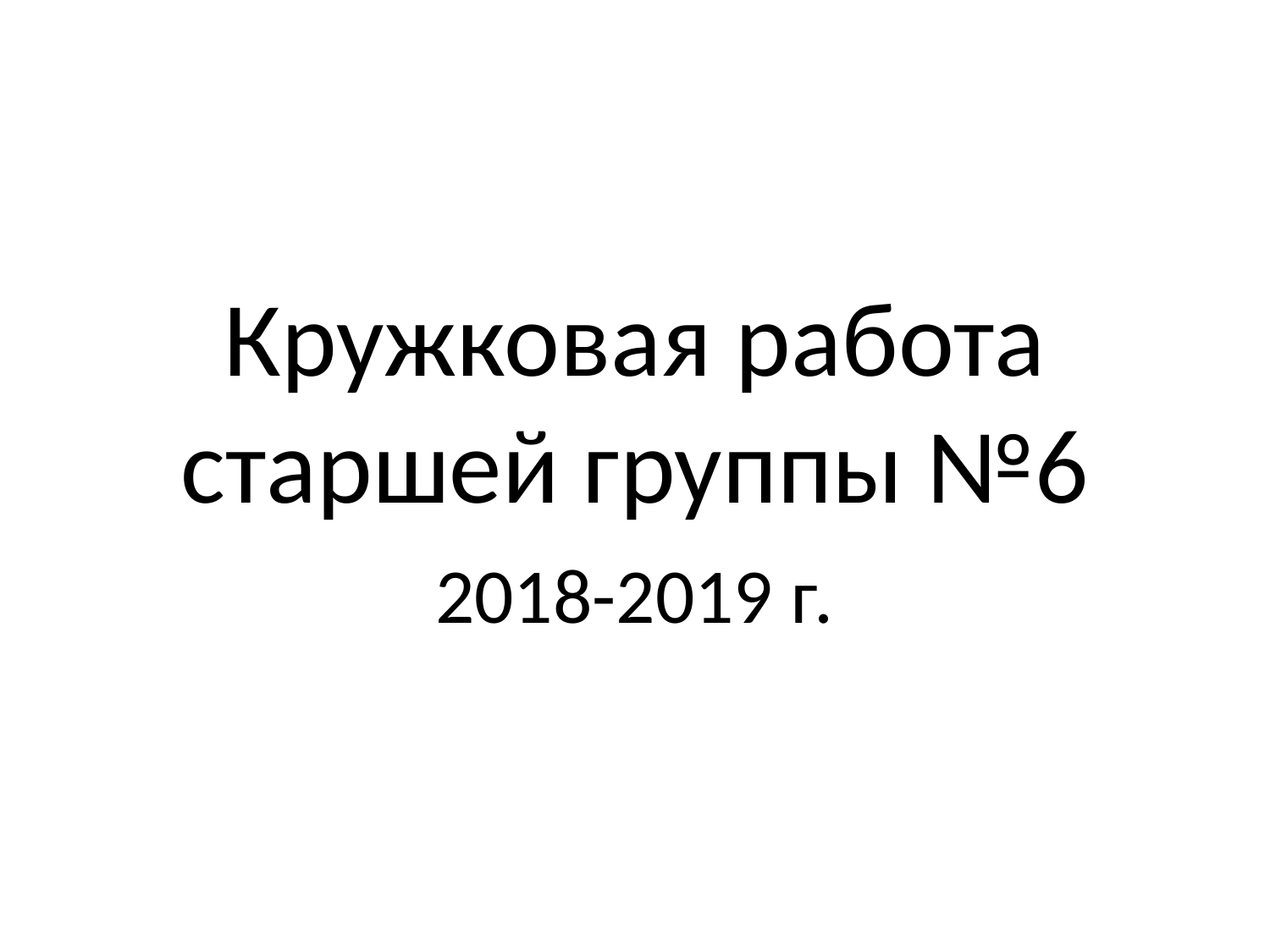

# Кружковая работа старшей группы №6
2018-2019 г.